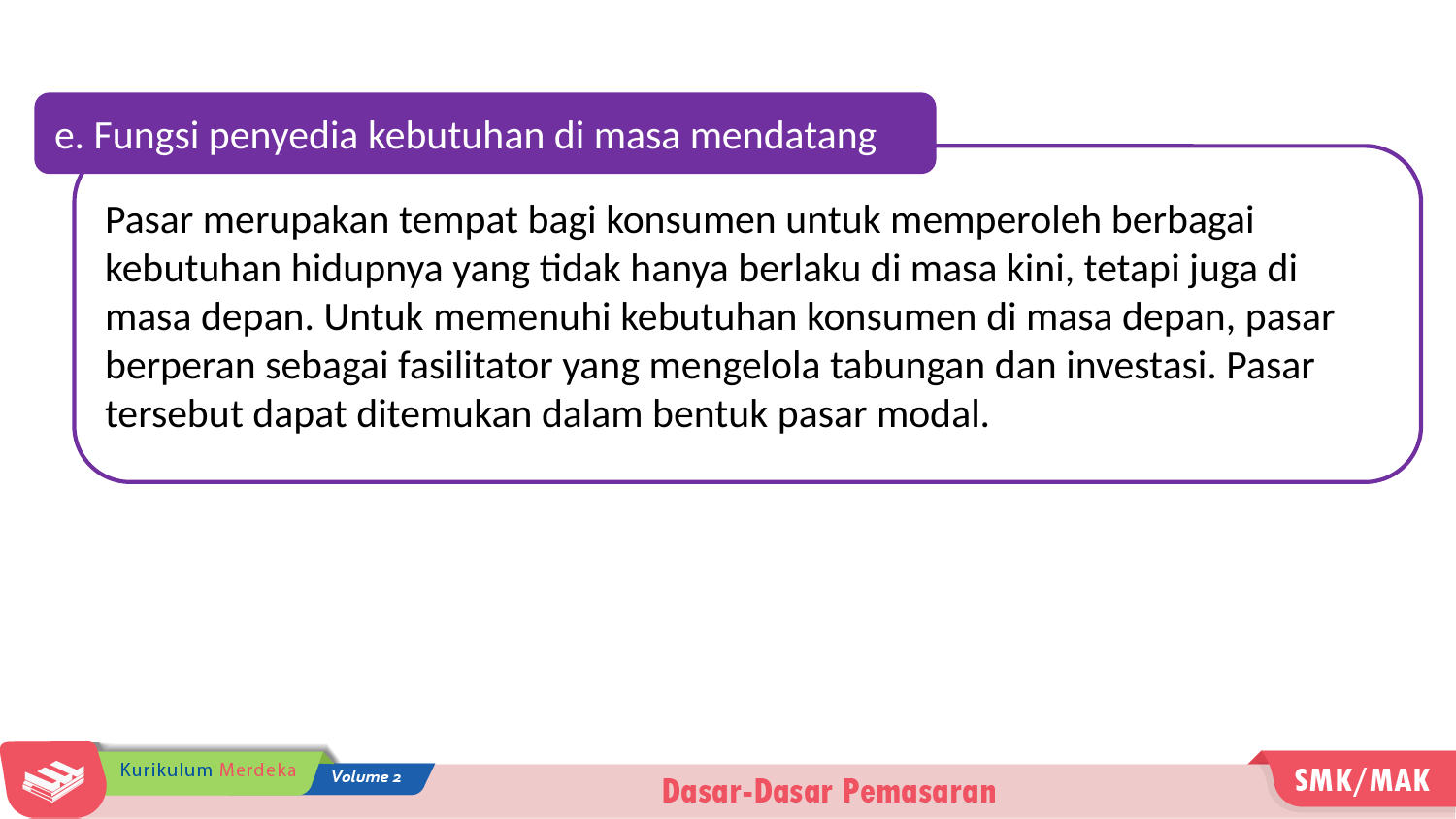

e. Fungsi penyedia kebutuhan di masa mendatang
Pasar merupakan tempat bagi konsumen untuk memperoleh berbagai kebutuhan hidupnya yang tidak hanya berlaku di masa kini, tetapi juga di masa depan. Untuk memenuhi kebutuhan konsumen di masa depan, pasar berperan sebagai fasilitator yang mengelola tabungan dan investasi. Pasar tersebut dapat ditemukan dalam bentuk pasar modal.